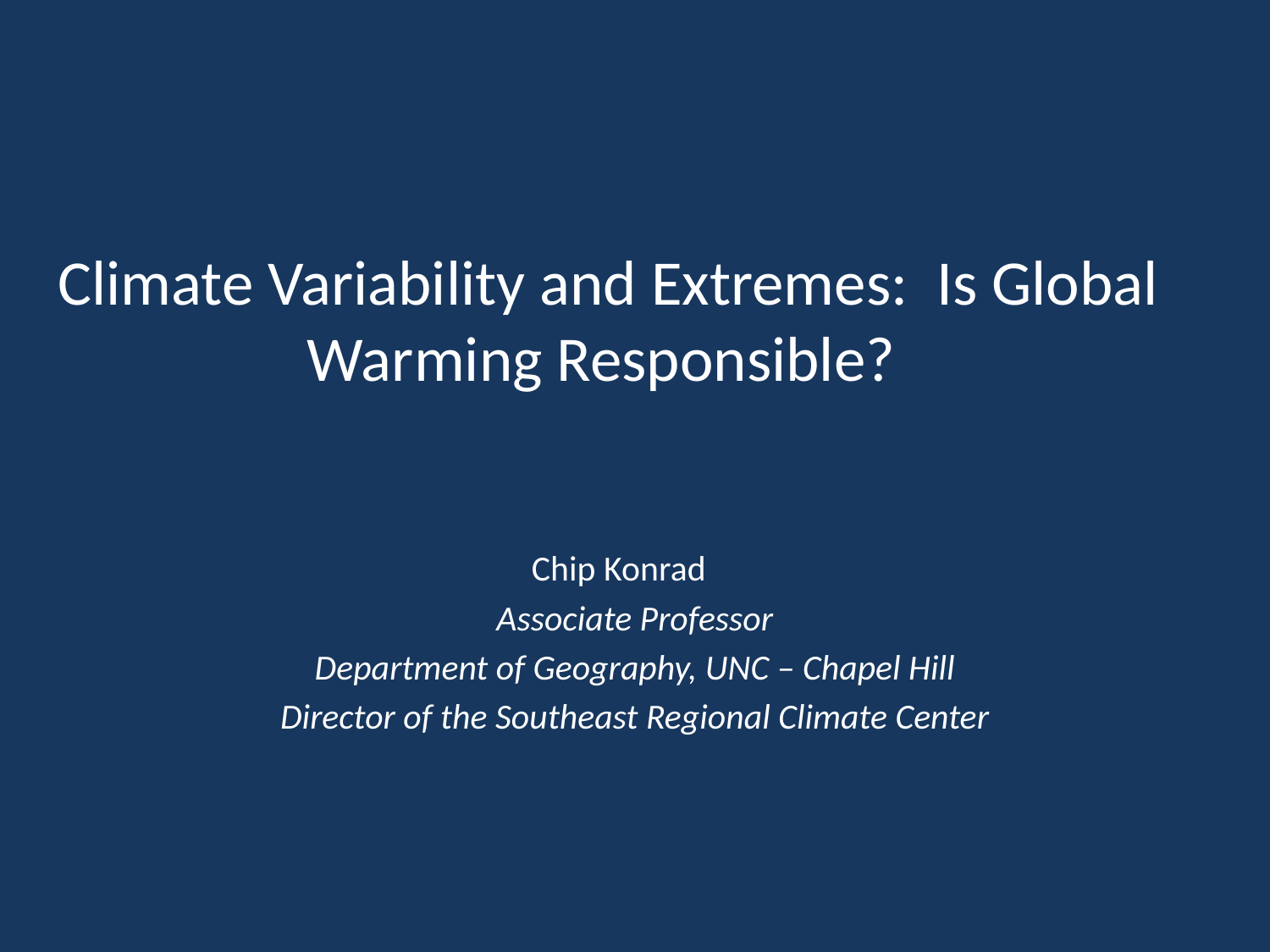

# Climate Variability and Extremes:  Is Global Warming Responsible?
Chip Konrad
Associate Professor
Department of Geography, UNC – Chapel Hill
Director of the Southeast Regional Climate Center